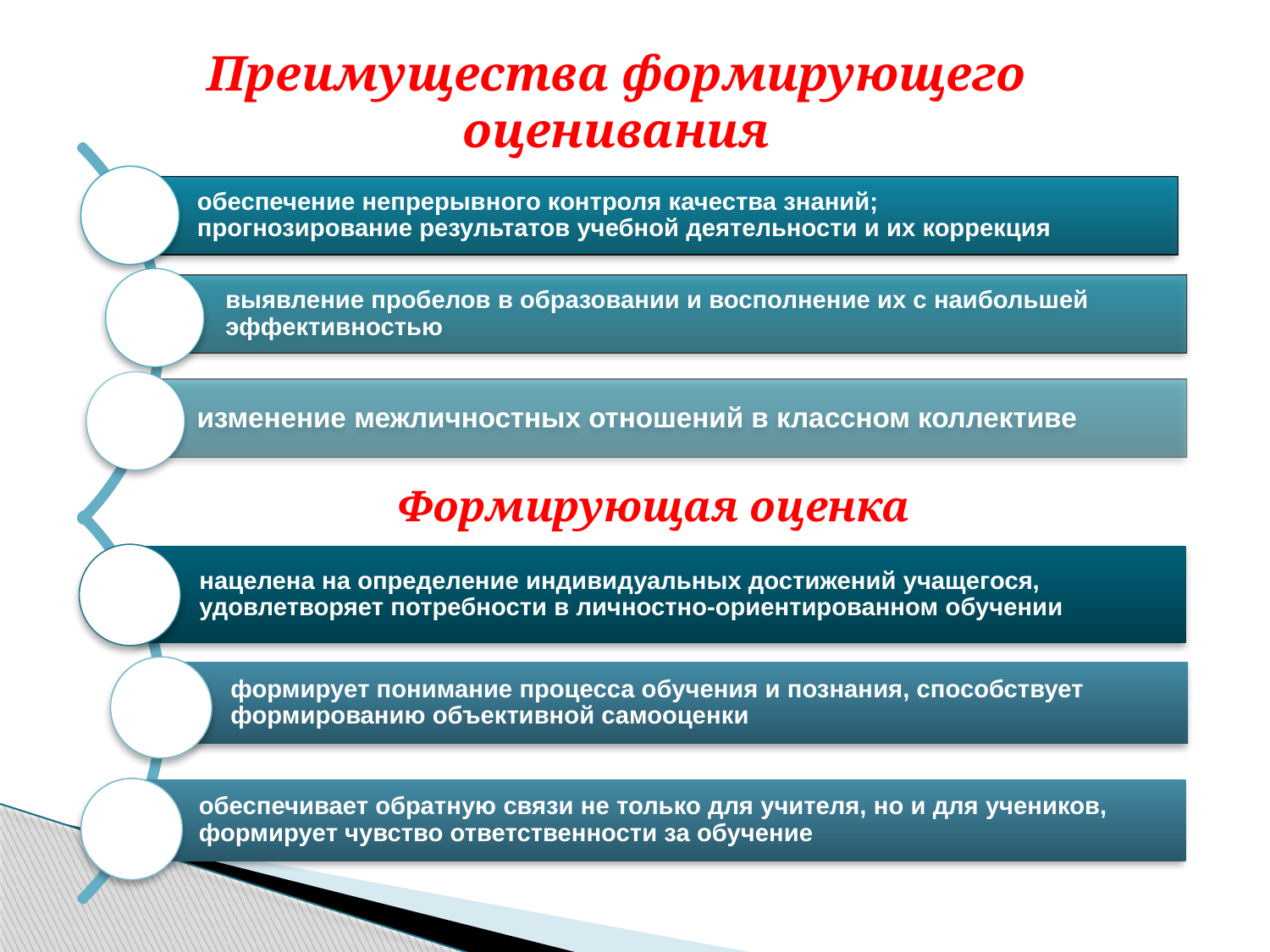

# Преимущества формирующего оценивания
обеспечение непрерывного контроля качества знаний;
прогнозирование результатов учебной деятельности и их коррекция
выявление пробелов в образовании и восполнение их с наибольшей эффективностью
изменение межличностных отношений в классном коллективе
Формирующая оценка
нацелена на определение индивидуальных достижений учащегося, удовлетворяет потребности в личностно-ориентированном обучении
формирует понимание процесса обучения и познания, способствует формированию объективной самооценки
обеспечивает обратную связи не только для учителя, но и для учеников, формирует чувство ответственности за обучение